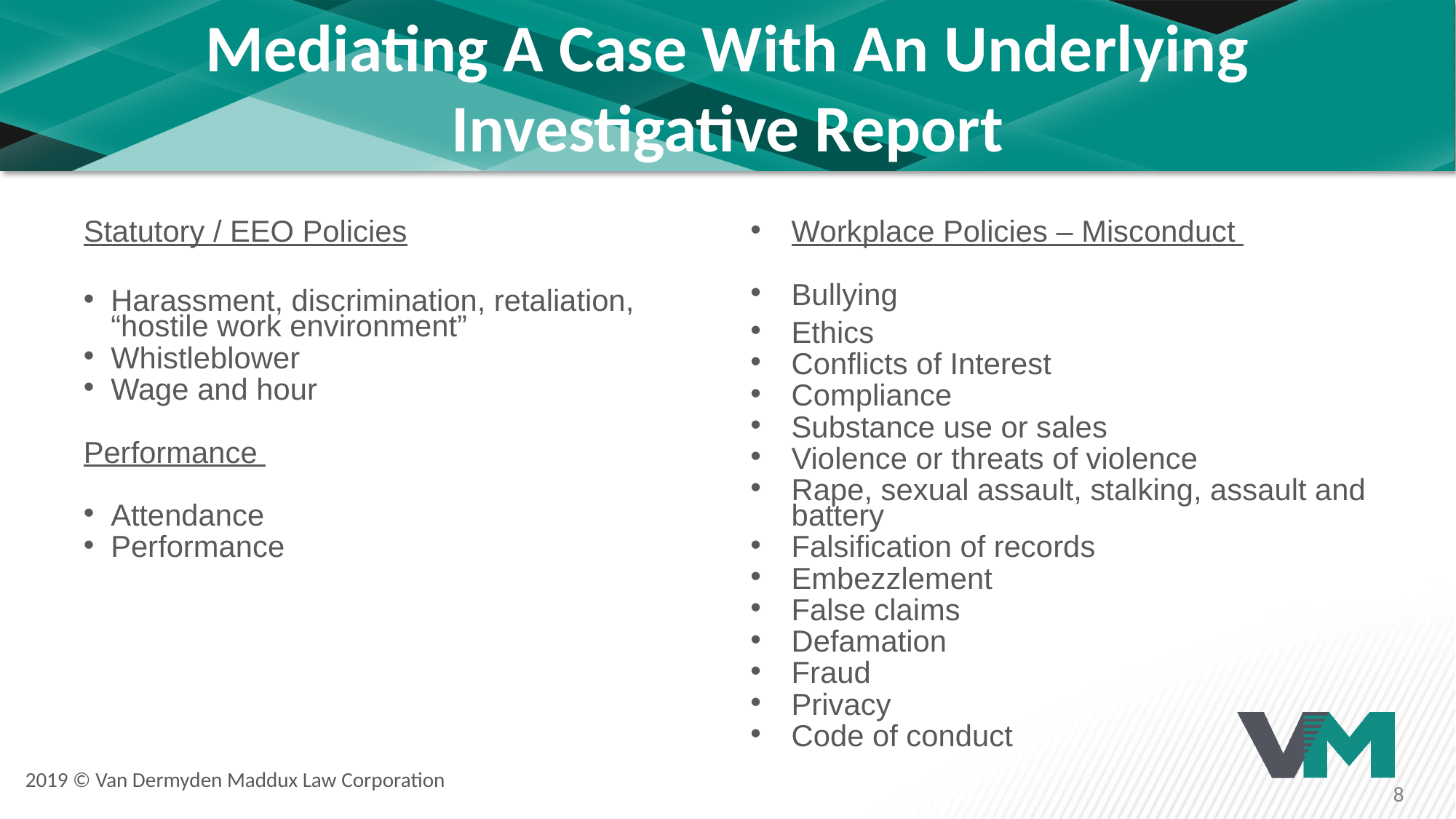

# Mediating A Case With An Underlying Investigative Report
Statutory / EEO Policies

Harassment, discrimination, retaliation, “hostile work environment”
Whistleblower
Wage and hour

Performance

Attendance
Performance

Workplace Policies – Misconduct

Bullying
Ethics
Conflicts of Interest
Compliance
Substance use or sales
Violence or threats of violence
Rape, sexual assault, stalking, assault and battery
Falsification of records
Embezzlement
False claims
Defamation
Fraud
Privacy
Code of conduct

2019 © Van Dermyden Maddux Law Corporation
8